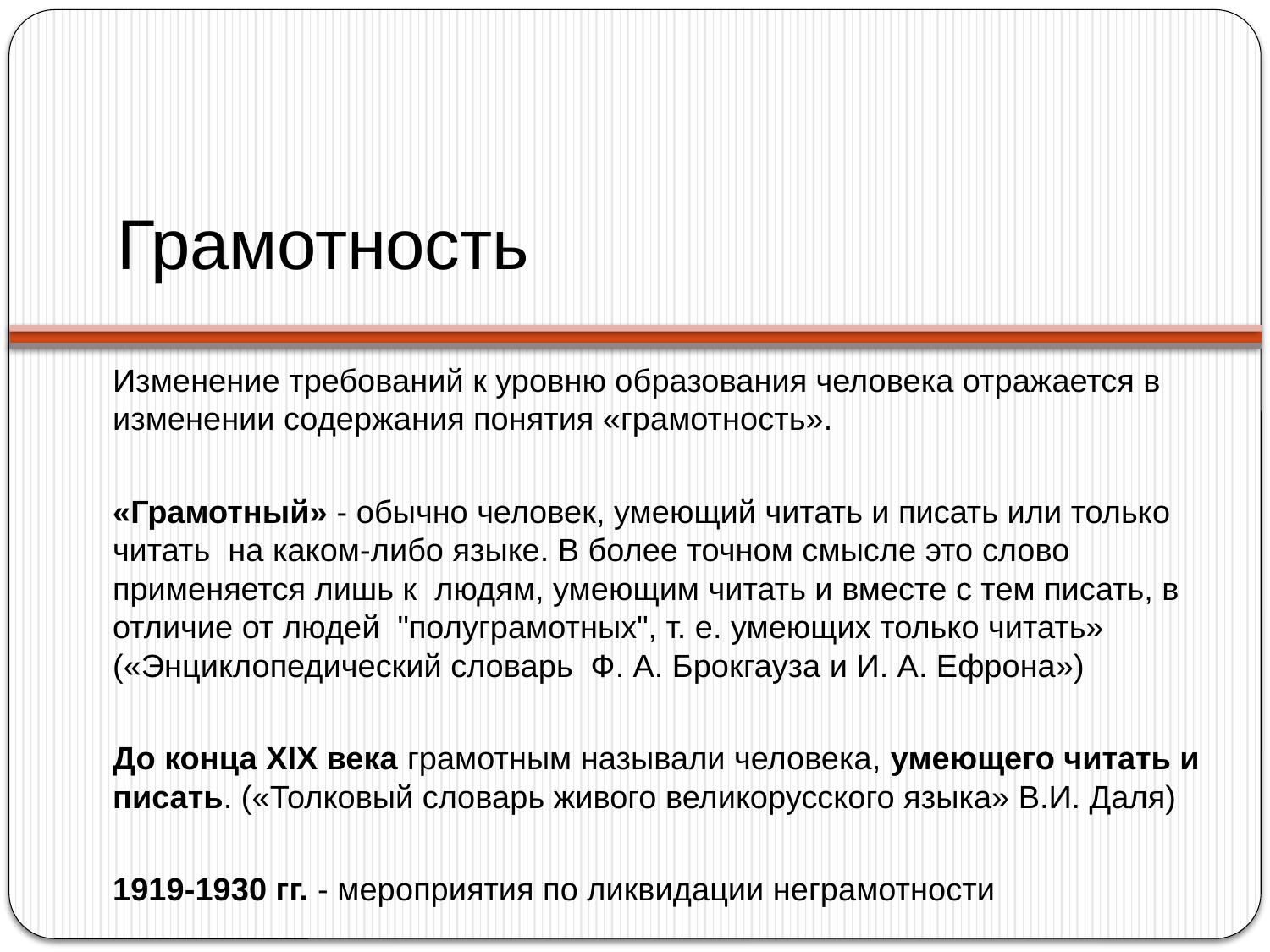

# Грамотность
Изменение требований к уровню образования человека отражается в изменении содержания понятия «грамотность».

«Грамотный» - обычно человек, умеющий читать и писать или только читать  на каком-либо языке. В более точном смысле это слово применяется лишь к  людям, умеющим читать и вместе с тем писать, в отличие от людей  "полуграмотных", т. е. умеющих только читать» («Энциклопедический словарь  Ф. А. Брокгауза и И. А. Ефрона»)

До конца XIX века грамотным называли человека, умеющего читать и  писать. («Толковый словарь живого великорусского языка» В.И. Даля)

1919-1930 гг. - мероприятия по ликвидации неграмотности